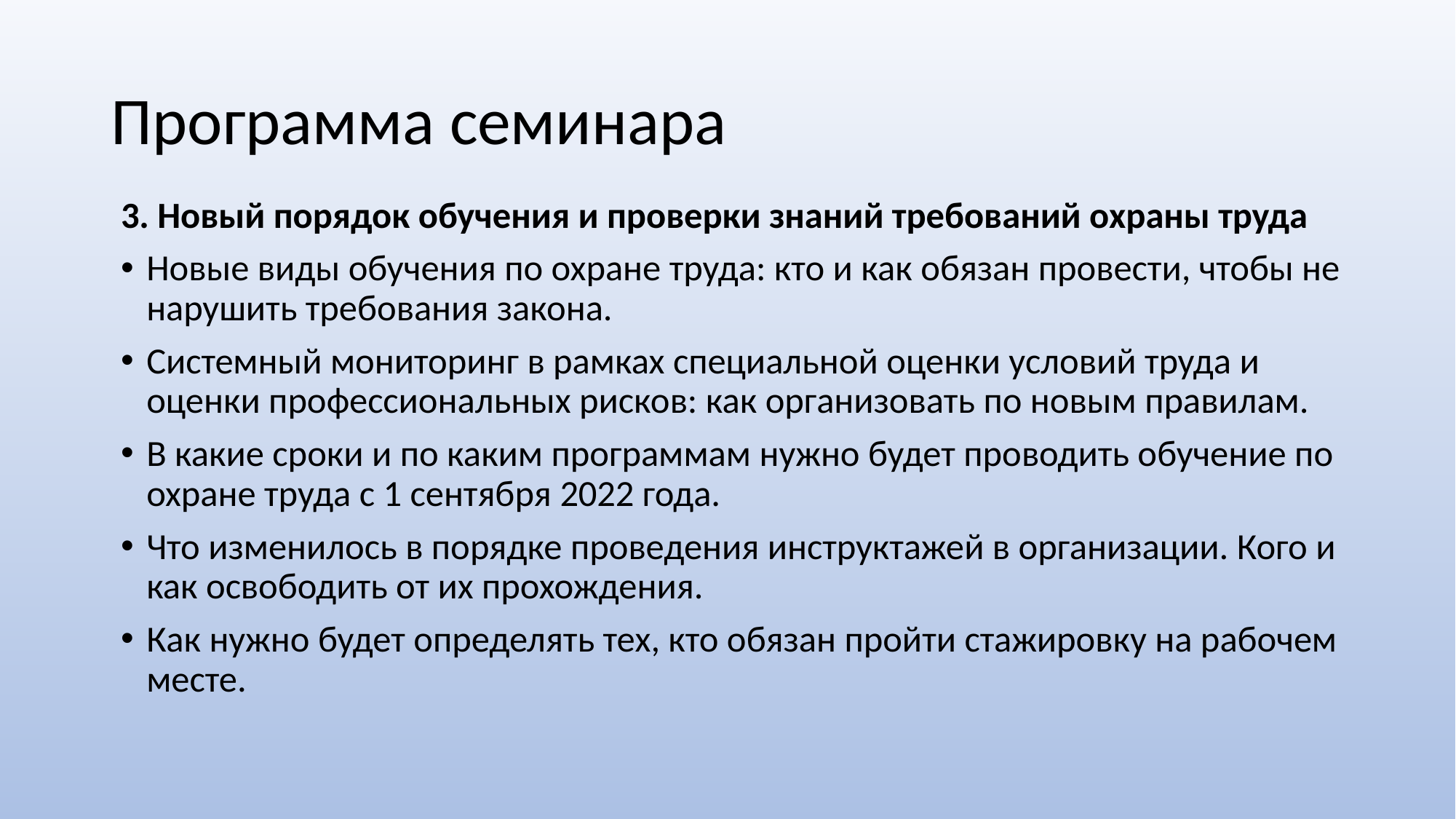

# Программа семинара
3. Новый порядок обучения и проверки знаний требований охраны труда
Новые виды обучения по охране труда: кто и как обязан провести, чтобы не нарушить требования закона.
Системный мониторинг в рамках специальной оценки условий труда и оценки профессиональных рисков: как организовать по новым правилам.
В какие сроки и по каким программам нужно будет проводить обучение по охране труда с 1 сентября 2022 года.
Что изменилось в порядке проведения инструктажей в организации. Кого и как освободить от их прохождения.
Как нужно будет определять тех, кто обязан пройти стажировку на рабочем месте.